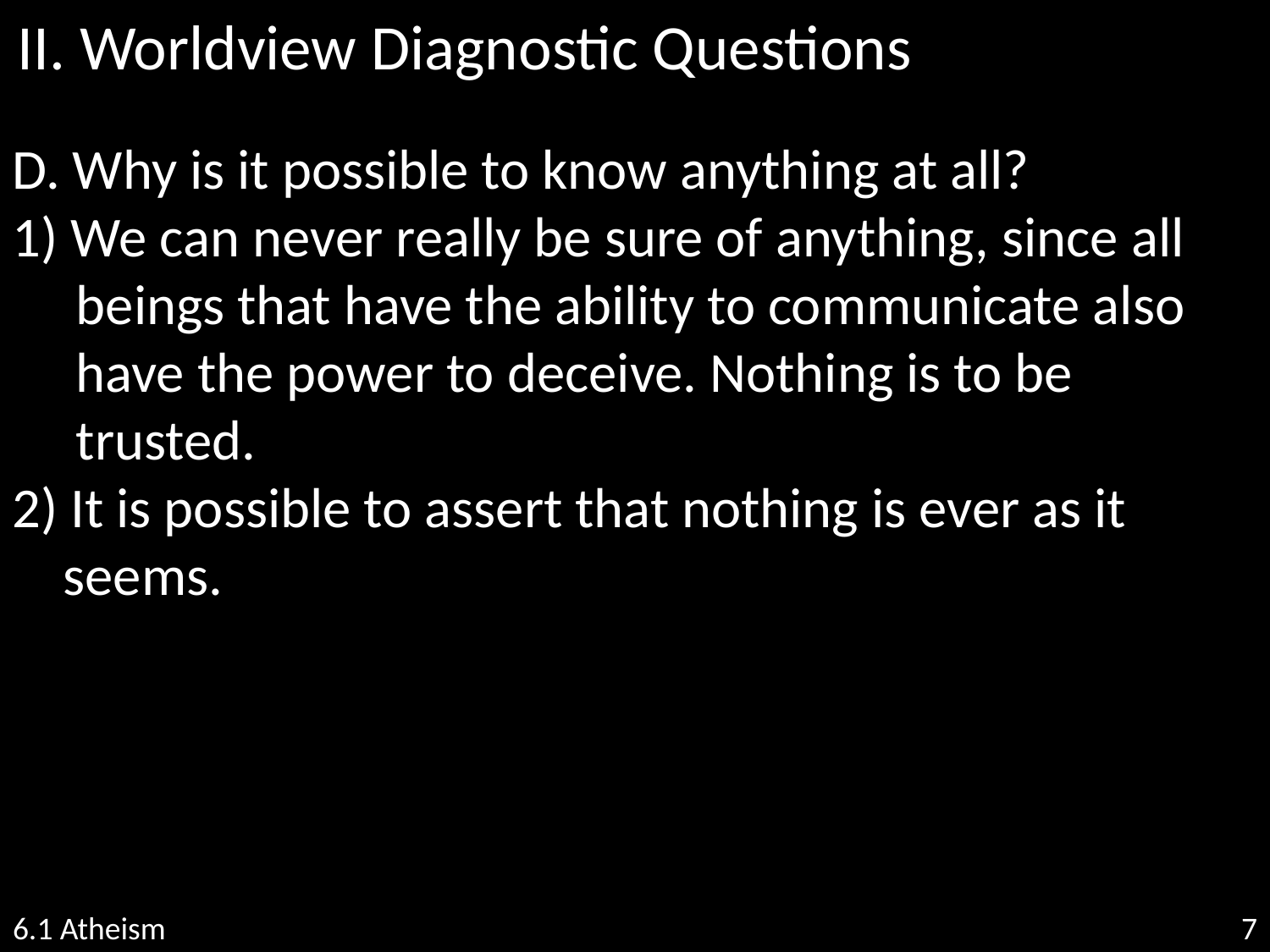

II. Worldview Diagnostic Questions
D. Why is it possible to know anything at all?
1) We can never really be sure of anything, since all
     beings that have the ability to communicate also
     have the power to deceive. Nothing is to be
     trusted.
2) It is possible to assert that nothing is ever as it
    seems.
6.1 Atheism
7